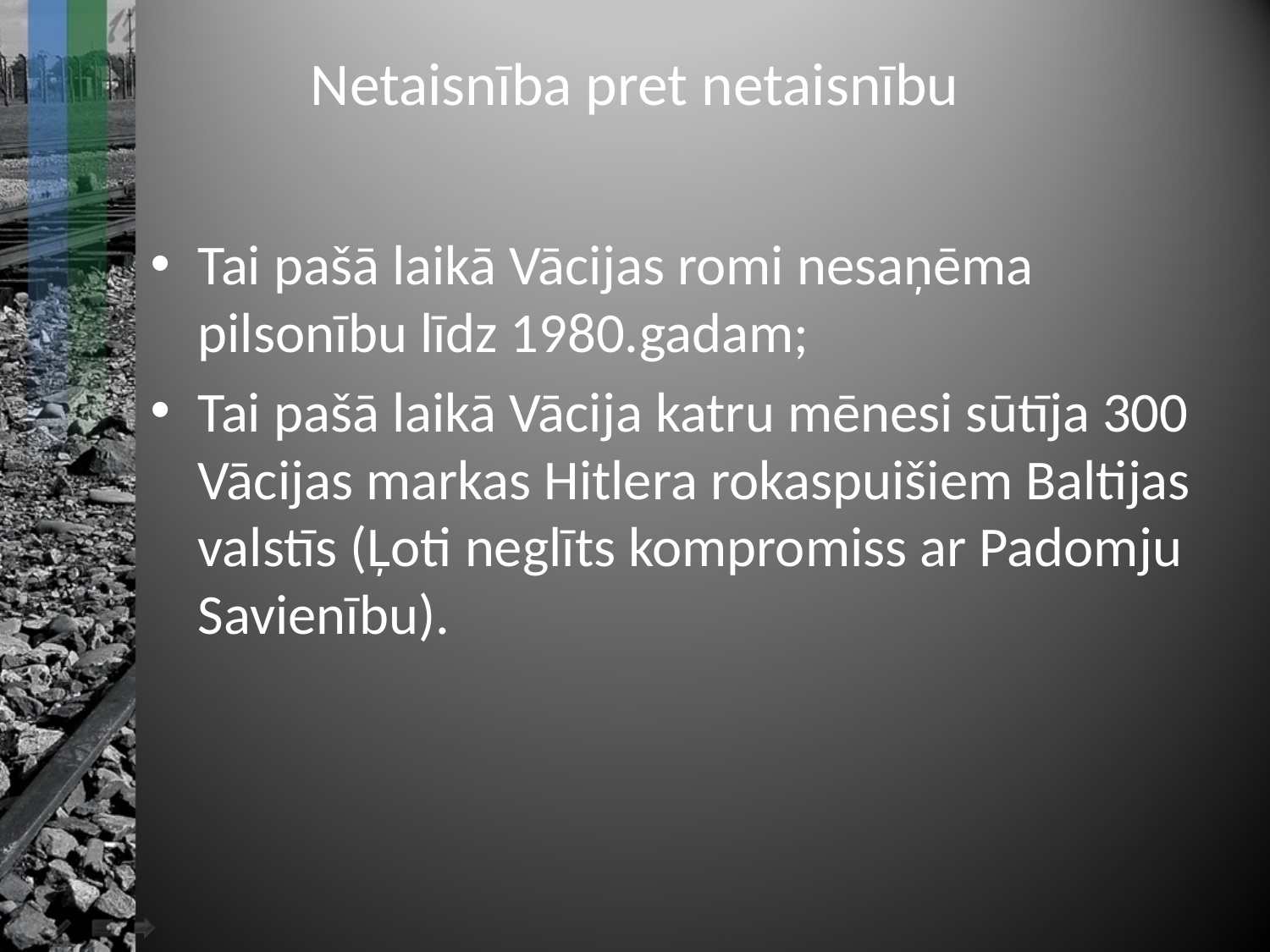

# Netaisnība pret netaisnību
Tai pašā laikā Vācijas romi nesaņēma pilsonību līdz 1980.gadam;
Tai pašā laikā Vācija katru mēnesi sūtīja 300 Vācijas markas Hitlera rokaspuišiem Baltijas valstīs (Ļoti neglīts kompromiss ar Padomju Savienību).